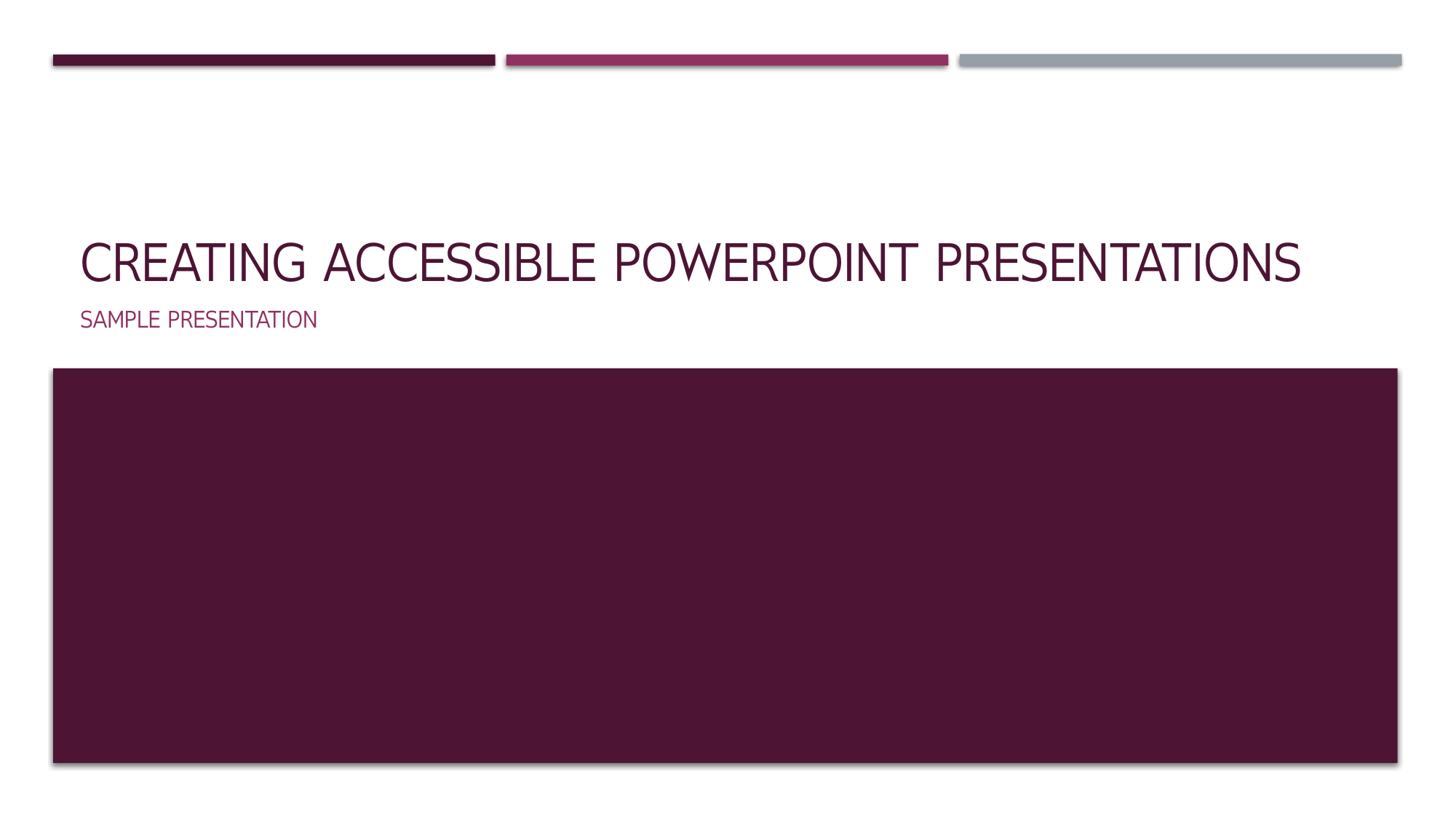

# Creating Accessible PowerPoint Presentations
Sample Presentation